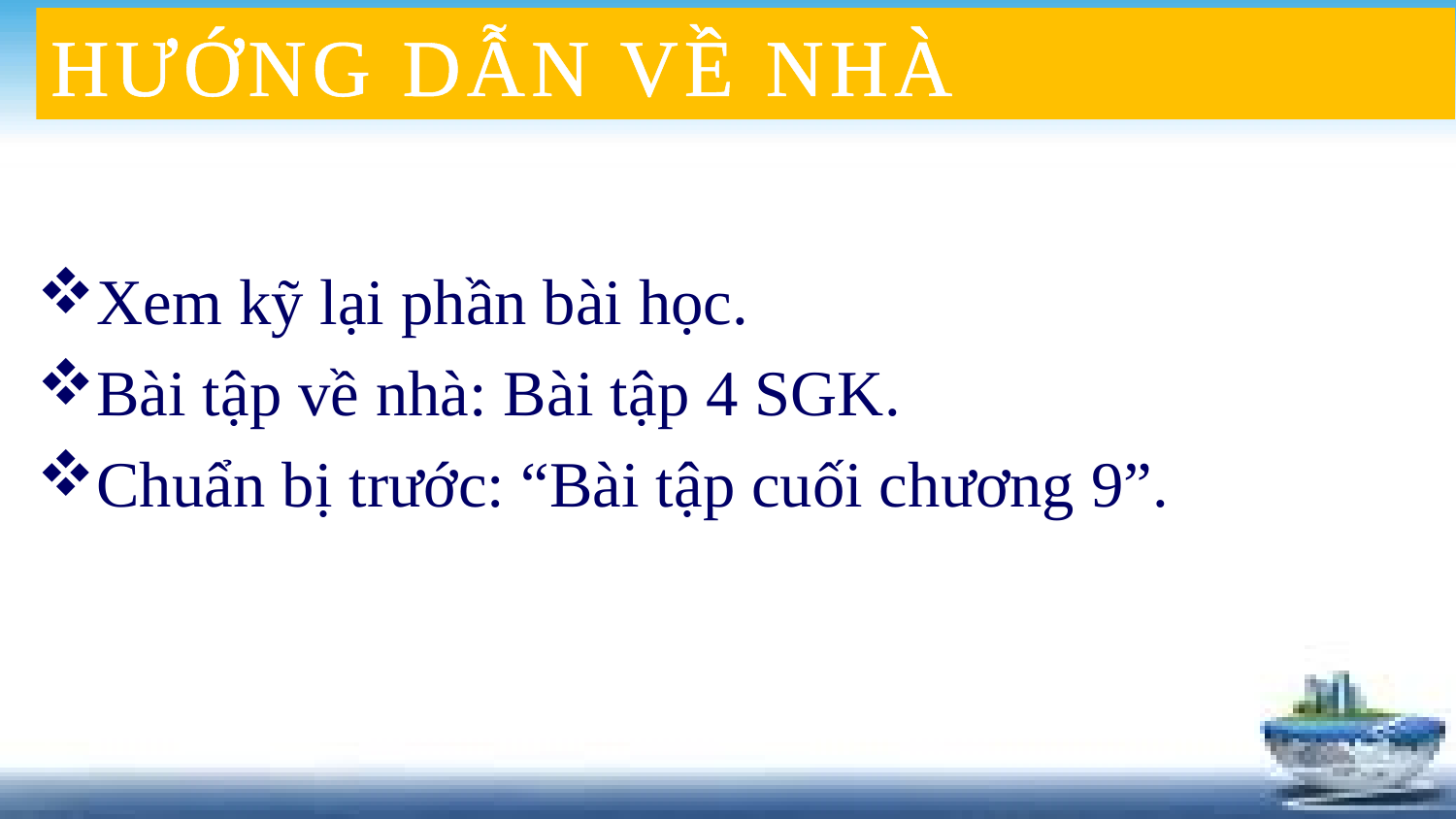

HƯỚNG DẪN VỀ NHÀ
Xem kỹ lại phần bài học.
Bài tập về nhà: Bài tập 4 SGK.
Chuẩn bị trước: “Bài tập cuối chương 9”.